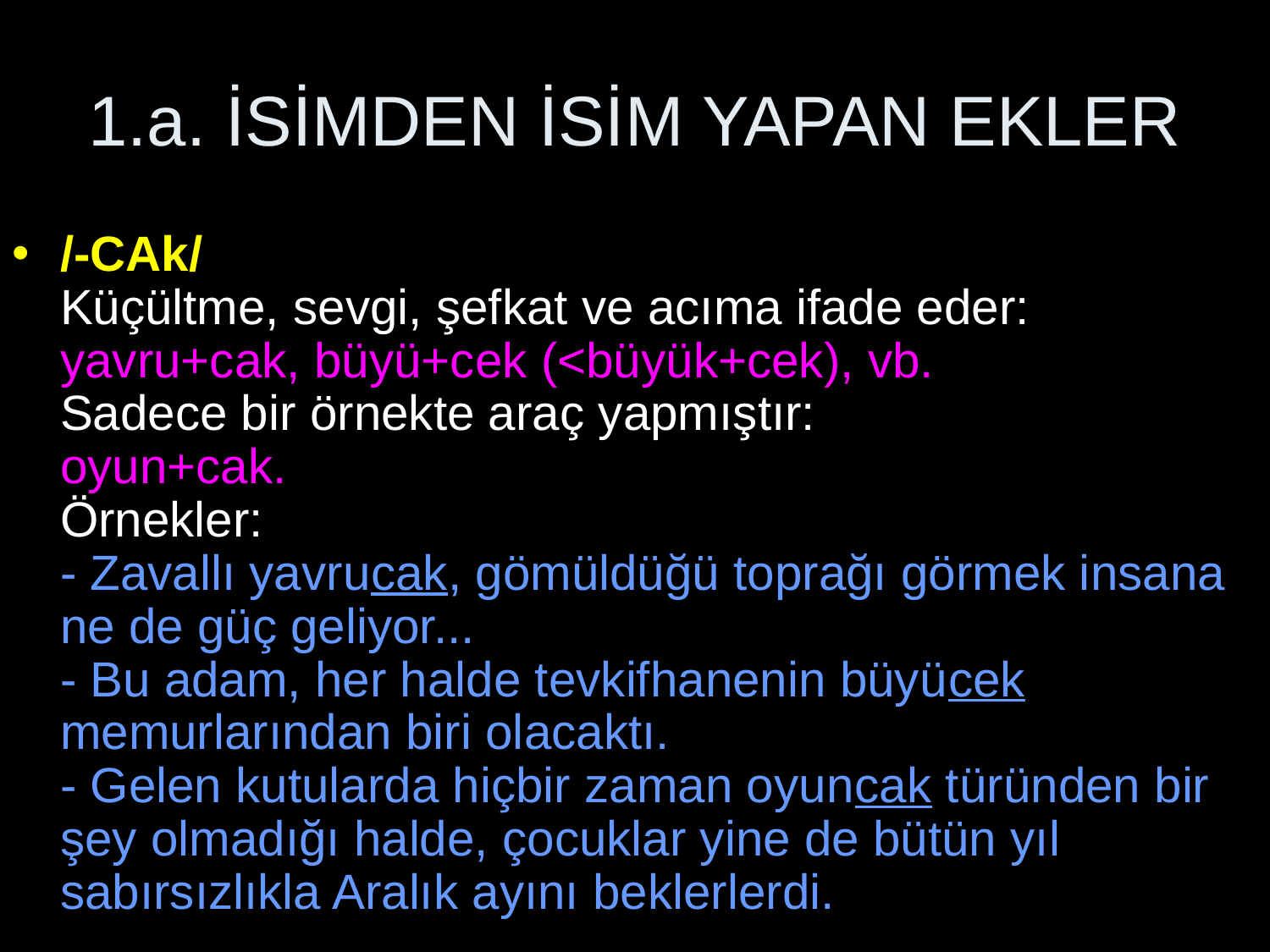

# 1.a. İSİMDEN İSİM YAPAN EKLER
/-CAk/
Küçültme, sevgi, şefkat ve acıma ifade eder:
yavru+cak, büyü+cek (<büyük+cek), vb.
Sadece bir örnekte araç yapmıştır:
oyun+cak.
Örnekler:
- Zavallı yavrucak, gömüldüğü toprağı görmek insana ne de güç geliyor...
- Bu adam, her halde tevkifhanenin büyücek memurlarından biri olacaktı.
- Gelen kutularda hiçbir zaman oyuncak türünden bir şey olmadığı halde, çocuklar yine de bütün yıl sabırsızlıkla Aralık ayını beklerlerdi.